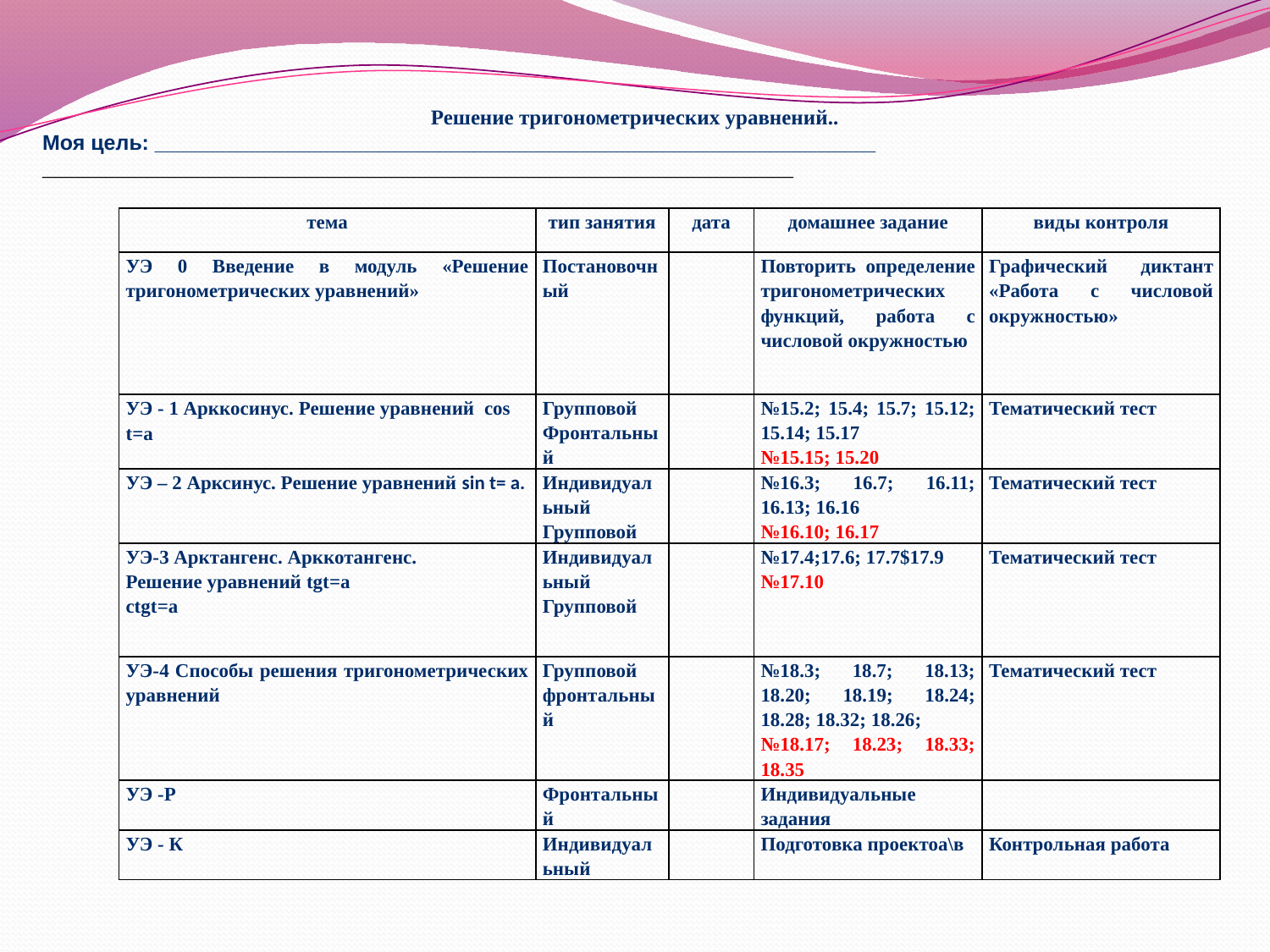

Решение тригонометрических уравнений..
Моя цель: _____________________________________________________________
_______________________________________________________________________
| тема | тип занятия | дата | домашнее задание | виды контроля |
| --- | --- | --- | --- | --- |
| УЭ 0 Введение в модуль «Решение тригонометрических уравнений» | Постановочный |  | Повторить определение тригонометрических функций, работа с числовой окружностью | Графический диктант «Работа с числовой окружностью» |
| УЭ - 1 Арккосинус. Решение уравнений cos t=а | Групповой Фронтальный |  | №15.2; 15.4; 15.7; 15.12; 15.14; 15.17 №15.15; 15.20 | Тематический тест |
| УЭ – 2 Арксинус. Решение уравнений sin t= a. | Индивидуальный Групповой |  | №16.3; 16.7; 16.11; 16.13; 16.16 №16.10; 16.17 | Тематический тест |
| УЭ-3 Арктангенс. Арккотангенс. Решение уравнений tgt=a ctgt=a | Индивидуальный Групповой |  | №17.4;17.6; 17.7$17.9 №17.10 | Тематический тест |
| УЭ-4 Способы решения тригонометрических уравнений | Групповой фронтальный |  | №18.3; 18.7; 18.13; 18.20; 18.19; 18.24; 18.28; 18.32; 18.26; №18.17; 18.23; 18.33; 18.35 | Тематический тест |
| УЭ -Р | Фронтальный |  | Индивидуальные задания |  |
| УЭ - К | Индивидуальный |  | Подготовка проектоа\в | Контрольная работа |